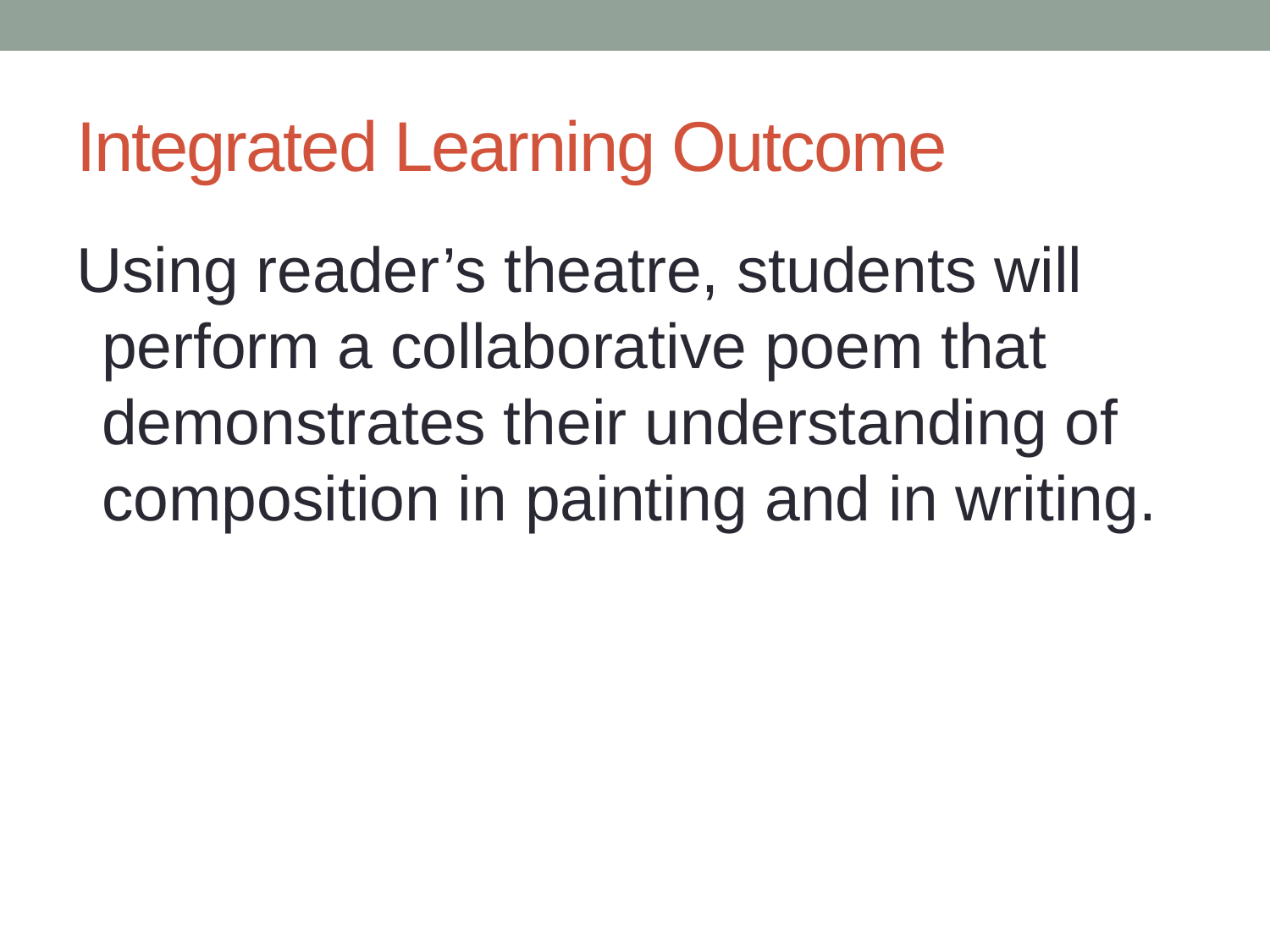

# Integrated Learning Outcome
Using reader’s theatre, students will perform a collaborative poem that demonstrates their understanding of composition in painting and in writing.